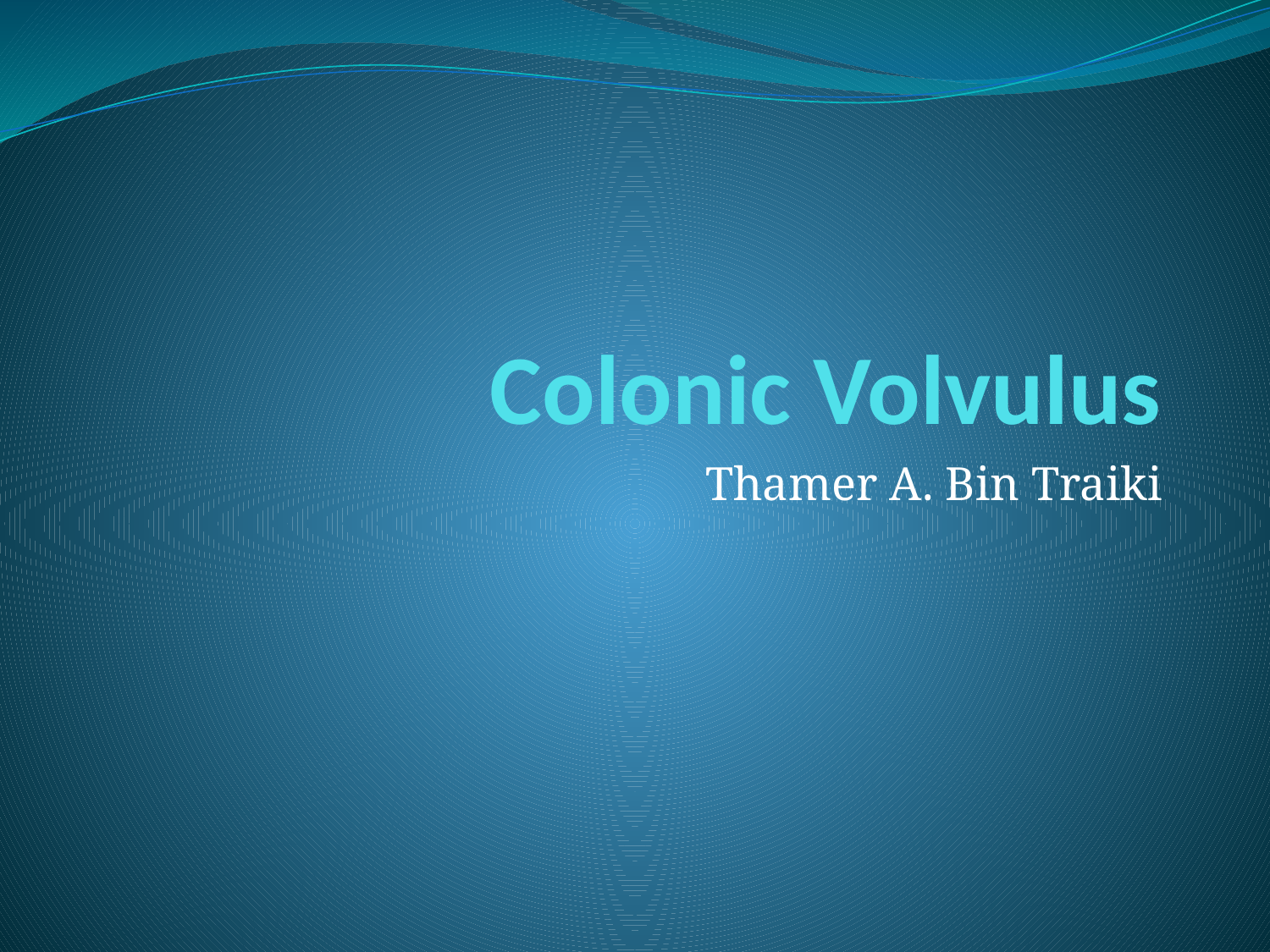

# Colonic Volvulus
Thamer A. Bin Traiki